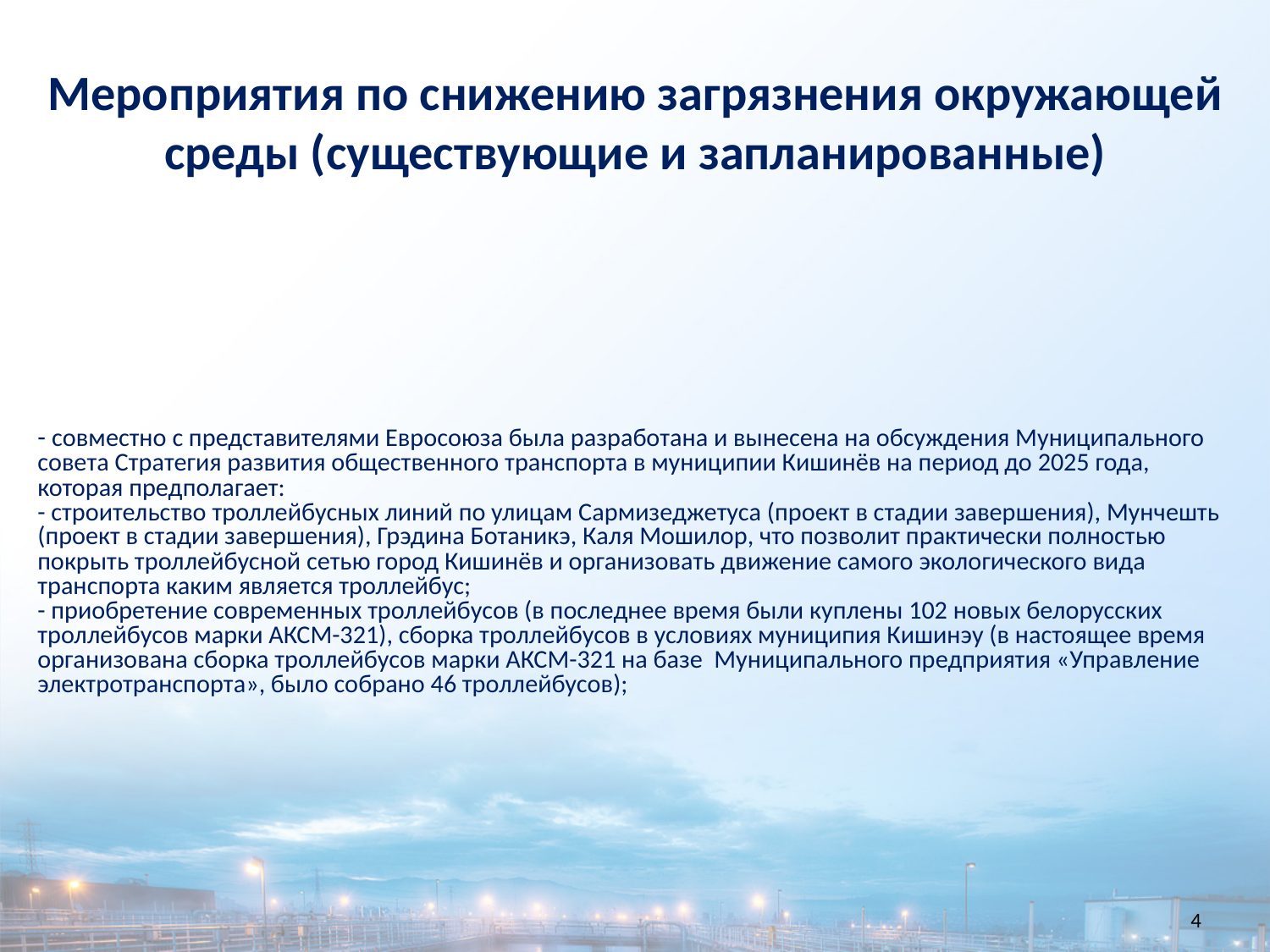

Мероприятия по снижению загрязнения окружающей среды (существующие и запланированные)
- совместно с представителями Евросоюза была разработана и вынесена на обсуждения Муниципального совета Стратегия развития общественного транспорта в муниципии Кишинёв на период до 2025 года, которая предполагает:
- строительство троллейбусных линий по улицам Сармизеджетуса (проект в стадии завершения), Мунчешть (проект в стадии завершения), Грэдина Ботаникэ, Каля Мошилор, что позволит практически полностью покрыть троллейбусной сетью город Кишинёв и организовать движение самого экологического вида транспорта каким является троллейбус;
- приобретение современных троллейбусов (в последнее время были куплены 102 новых белорусских троллейбусов марки АКСМ-321), сборка троллейбусов в условиях муниципия Кишинэу (в настоящее время организована сборка троллейбусов марки АКСМ-321 на базе  Муниципального предприятия «Управление электротранспорта», было собрано 46 троллейбусов);
4